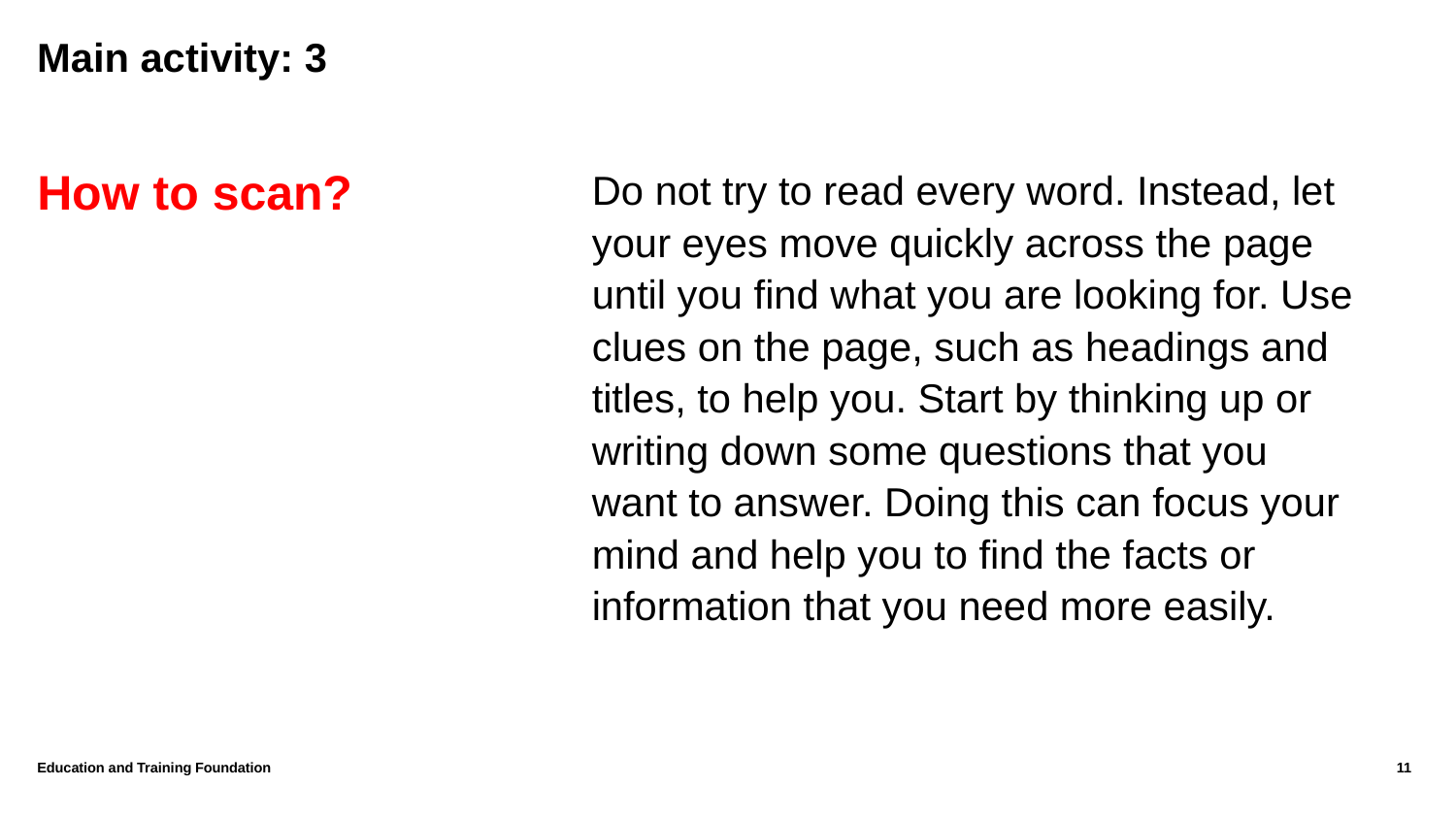

# Main activity: 3
How to scan?
Do not try to read every word. Instead, let your eyes move quickly across the page until you find what you are looking for. Use clues on the page, such as headings and titles, to help you. Start by thinking up or writing down some questions that you want to answer. Doing this can focus your mind and help you to find the facts or information that you need more easily.

Education and Training Foundation
11